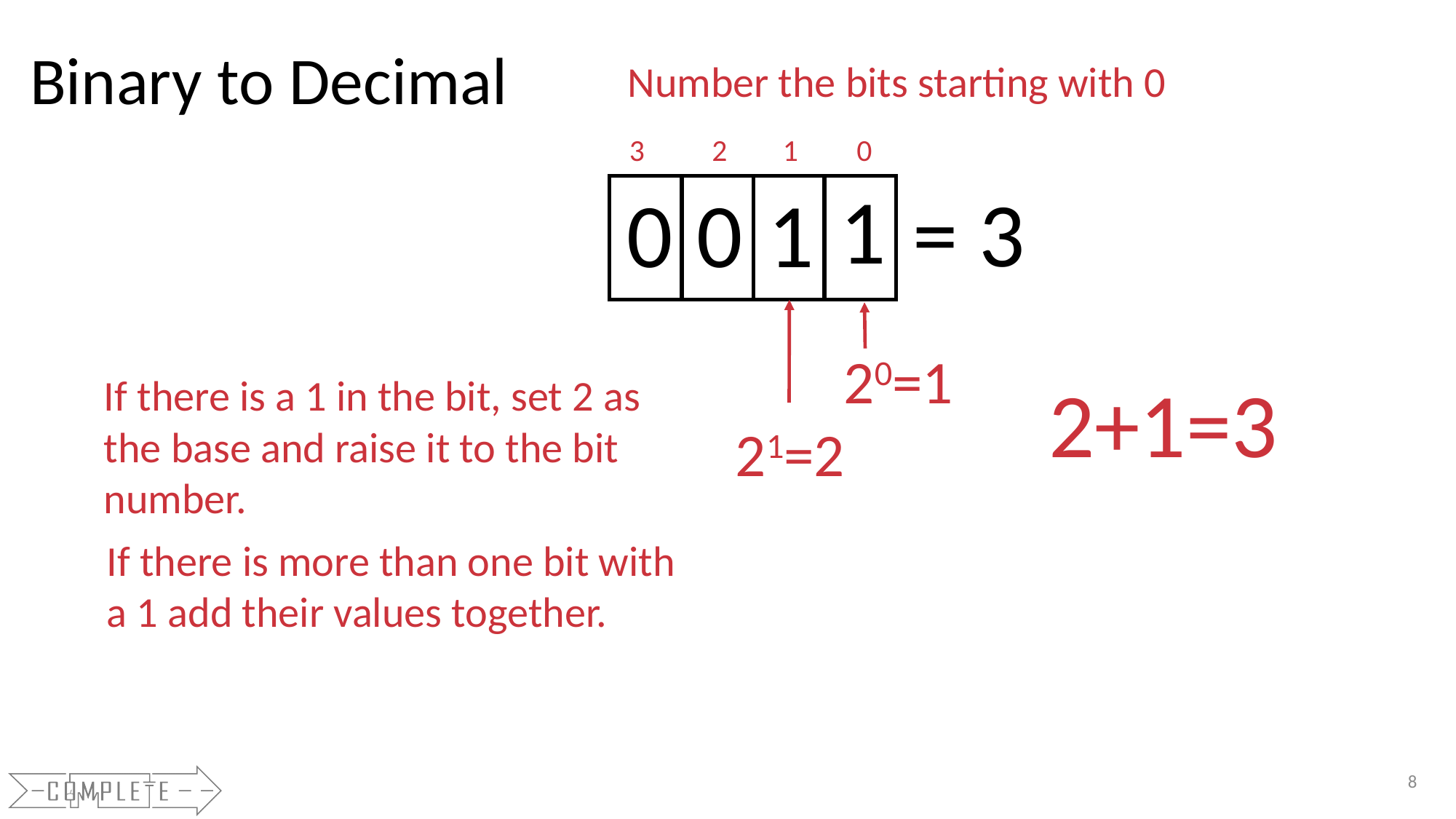

# Binary to Decimal
Number the bits starting with 0
3
2
1
0
1
= 3
0
1
0

20=1
21=2
2+1=3
If there is a 1 in the bit, set 2 as the base and raise it to the bit number.
If there is more than one bit with a 1 add their values together.
8